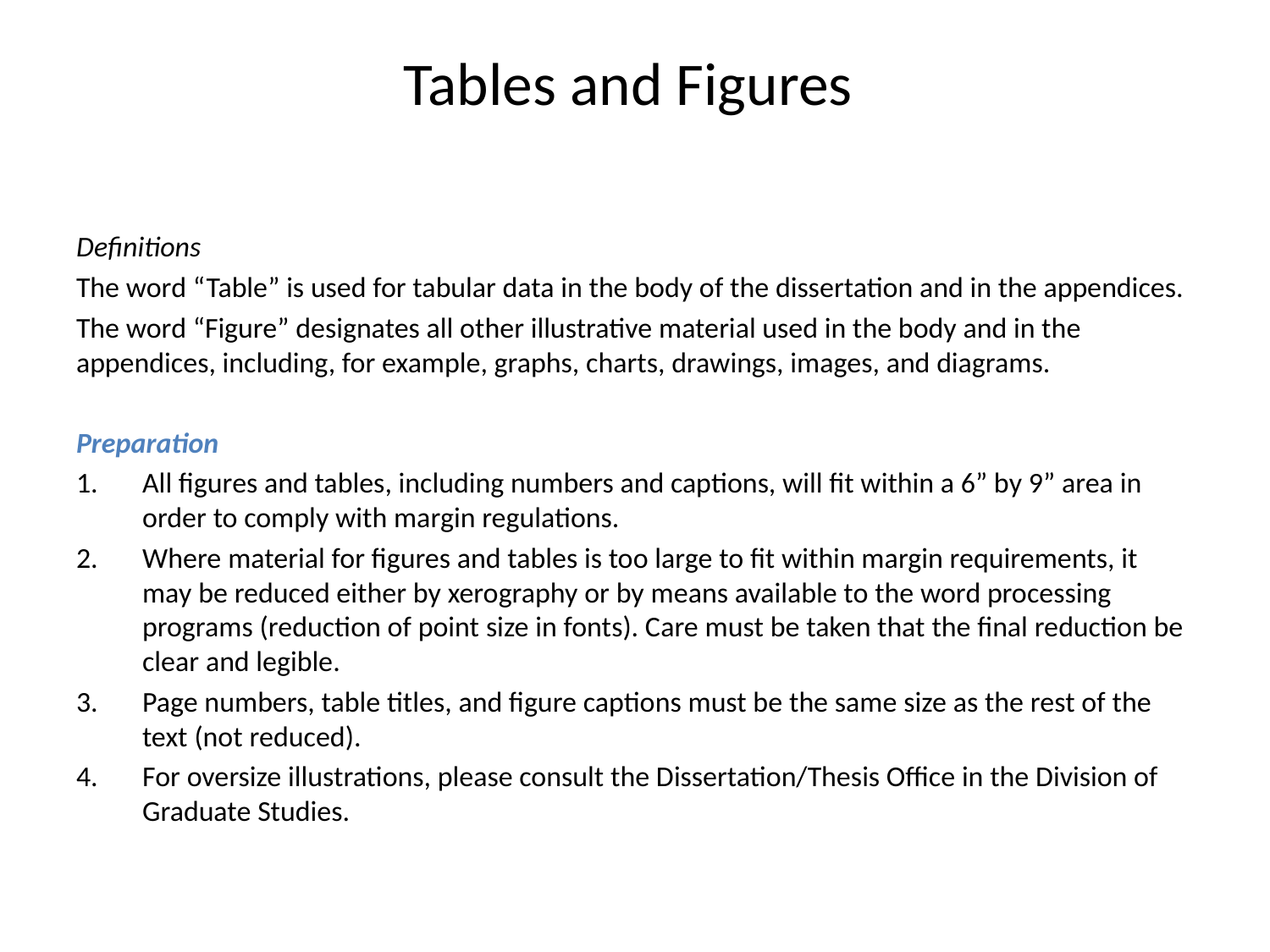

# Tables and Figures
Definitions
The word “Table” is used for tabular data in the body of the dissertation and in the appendices.
The word “Figure” designates all other illustrative material used in the body and in the appendices, including, for example, graphs, charts, drawings, images, and diagrams.

Preparation
All figures and tables, including numbers and captions, will fit within a 6” by 9” area in order to comply with margin regulations.
Where material for figures and tables is too large to fit within margin requirements, it may be reduced either by xerography or by means available to the word processing programs (reduction of point size in fonts). Care must be taken that the final reduction be clear and legible.
Page numbers, table titles, and figure captions must be the same size as the rest of the text (not reduced).
For oversize illustrations, please consult the Dissertation/Thesis Office in the Division of Graduate Studies.